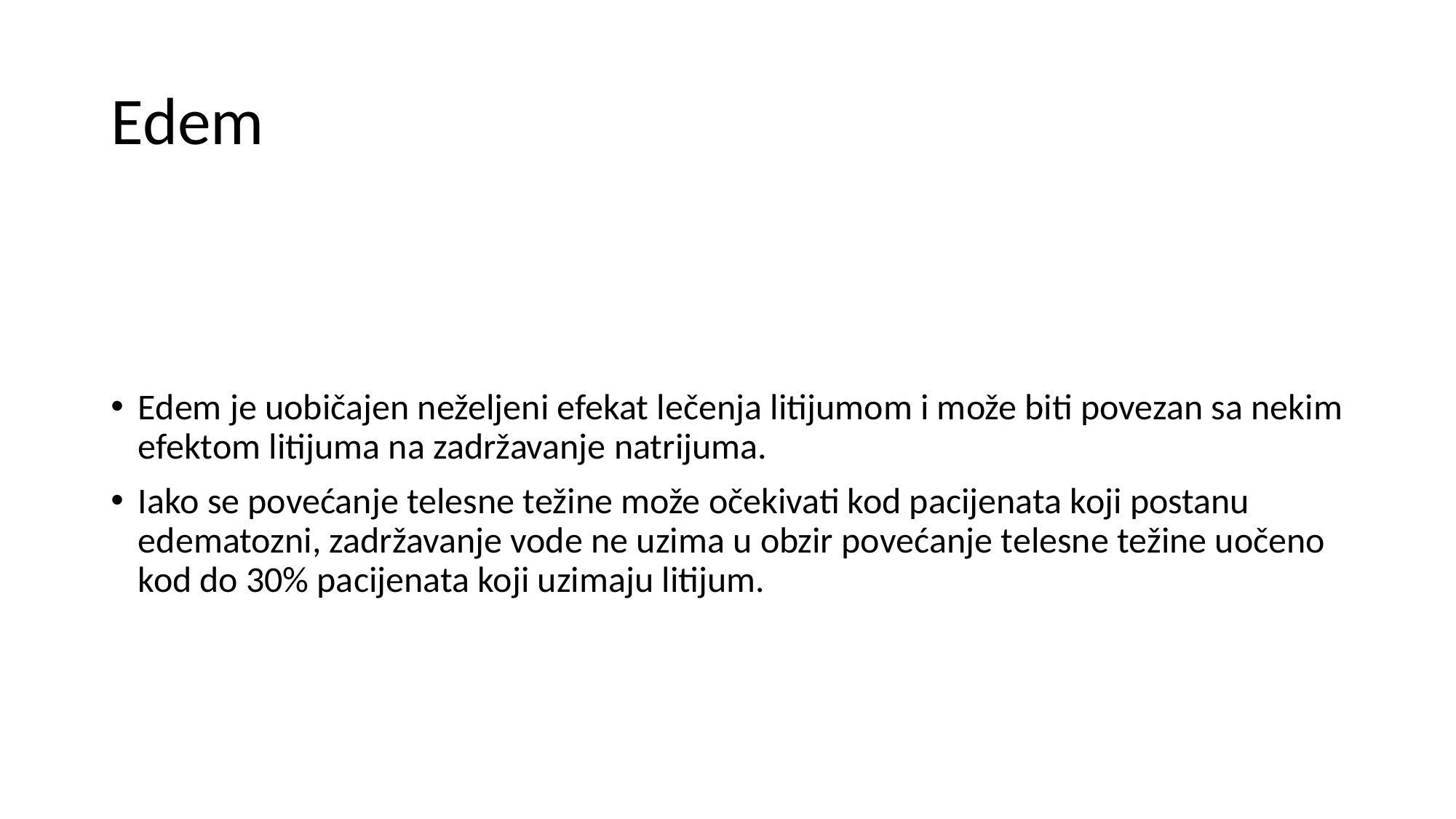

# Edem
Edem je uobičajen neželjeni efekat lečenja litijumom i može biti povezan sa nekim efektom litijuma na zadržavanje natrijuma.
Iako se povećanje telesne težine može očekivati kod pacijenata koji postanu edematozni, zadržavanje vode ne uzima u obzir povećanje telesne težine uočeno kod do 30% pacijenata koji uzimaju litijum.